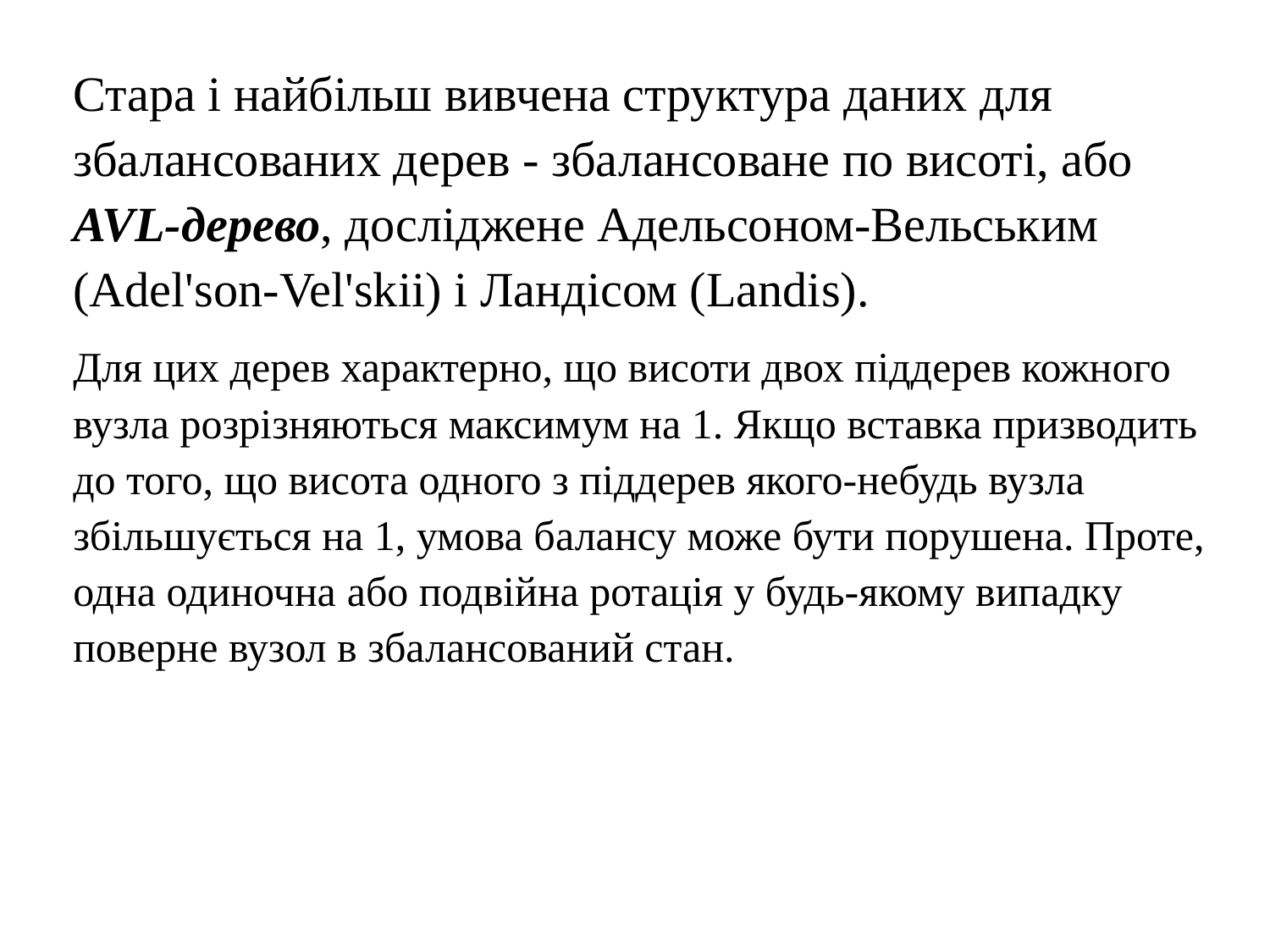

Стара і найбільш вивчена структура даних для збалансованих дерев - збалансоване по висоті, або AVL-дерево, досліджене Адельсоном-Вельським (Adel'son-Vel'skii) і Ландісом (Landis).
	Для цих дерев характерно, що висоти двох піддерев кожного вузла розрізняються максимум на 1. Якщо вставка призводить до того, що висота одного з піддерев якого-небудь вузла збільшується на 1, умова балансу може бути порушена. Проте, одна одиночна або подвійна ротація у будь-якому випадку поверне вузол в збалансований стан.